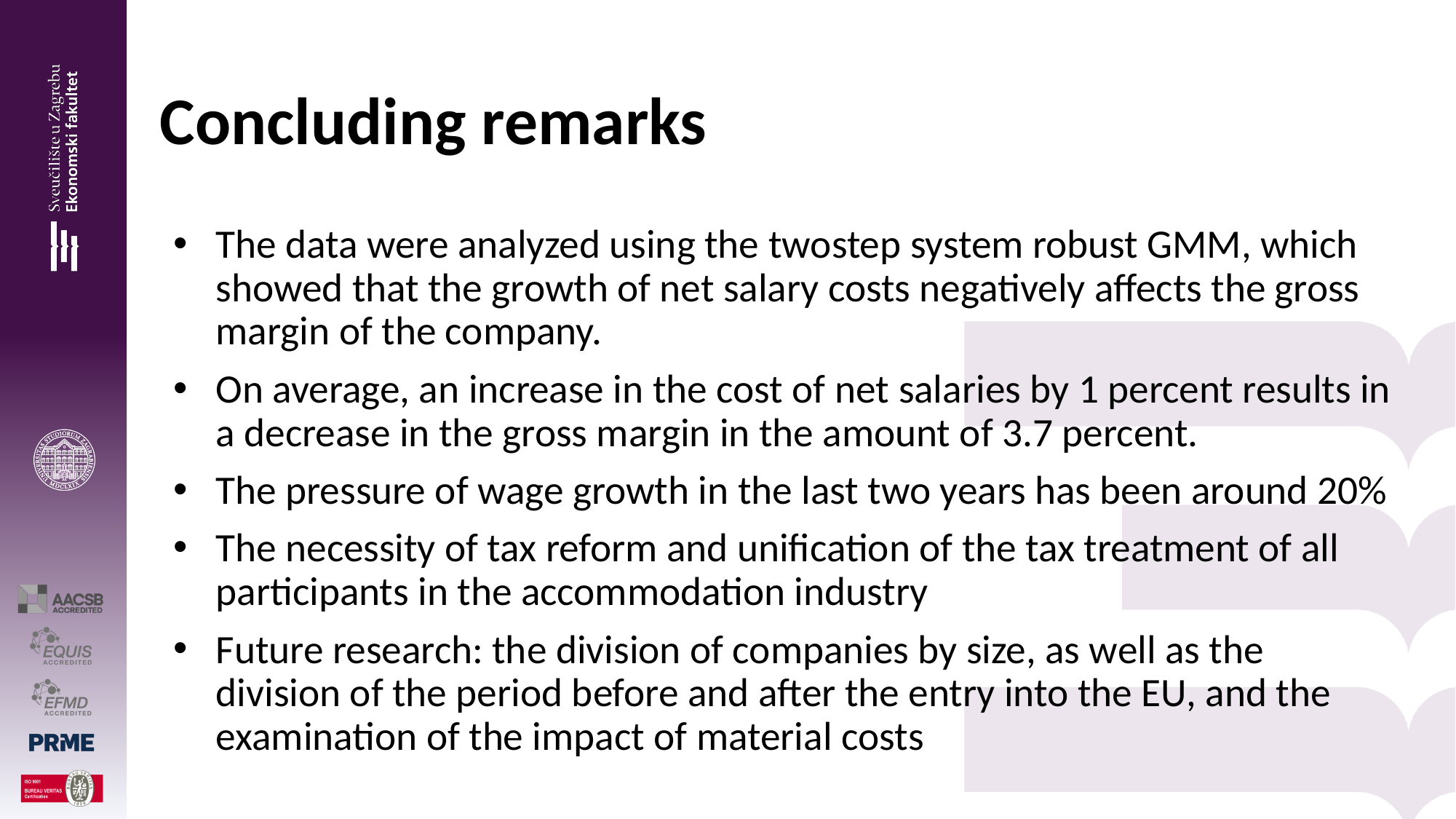

# Concluding remarks
The data were analyzed using the twostep system robust GMM, which showed that the growth of net salary costs negatively affects the gross margin of the company.
On average, an increase in the cost of net salaries by 1 percent results in a decrease in the gross margin in the amount of 3.7 percent.
The pressure of wage growth in the last two years has been around 20%
The necessity of tax reform and unification of the tax treatment of all participants in the accommodation industry
Future research: the division of companies by size, as well as the division of the period before and after the entry into the EU, and the examination of the impact of material costs